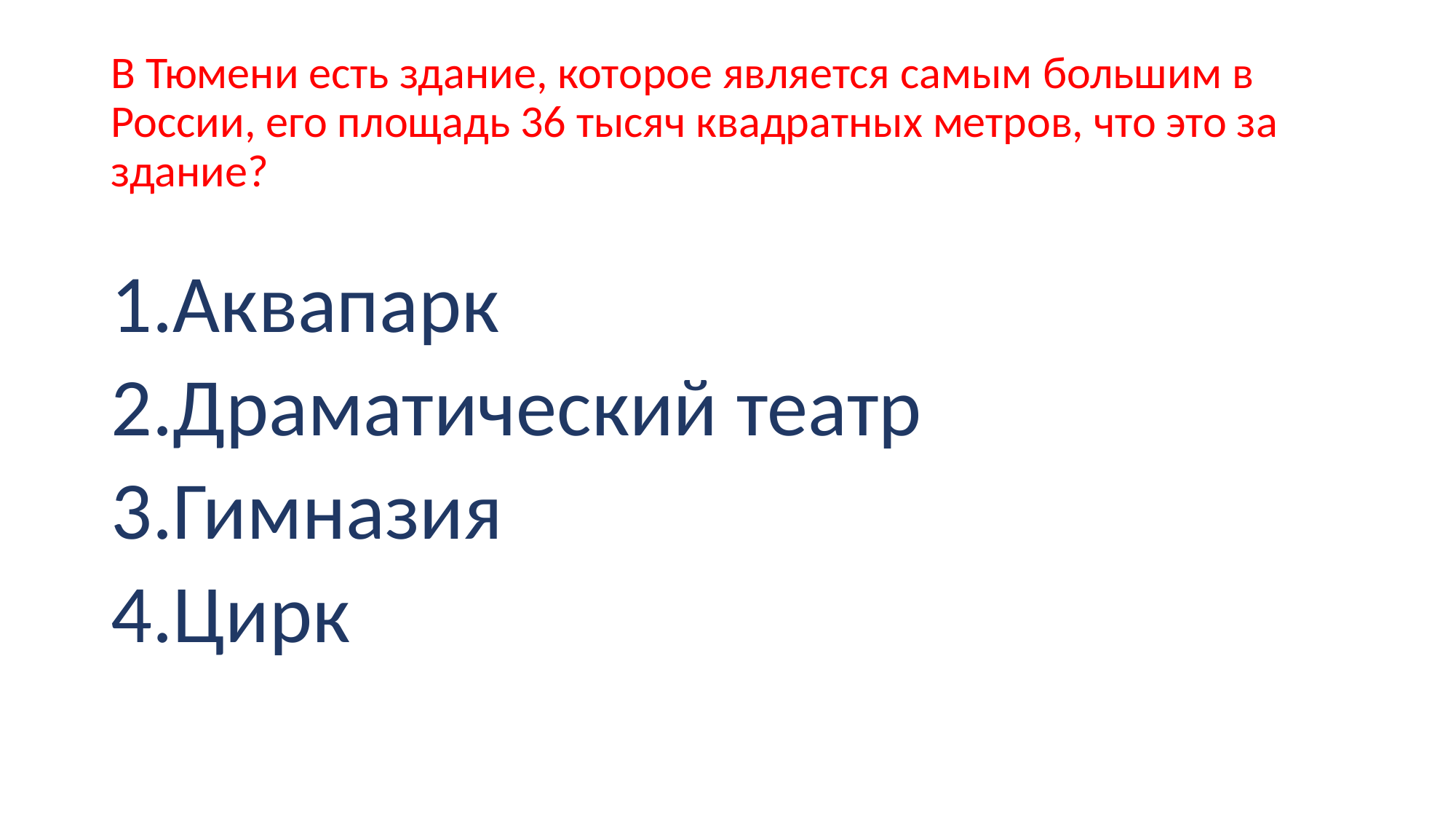

# В Тюмени есть здание, которое является самым большим в России, его площадь 36 тысяч квадратных метров, что это за здание?
Аквапарк
Драматический театр
Гимназия
Цирк